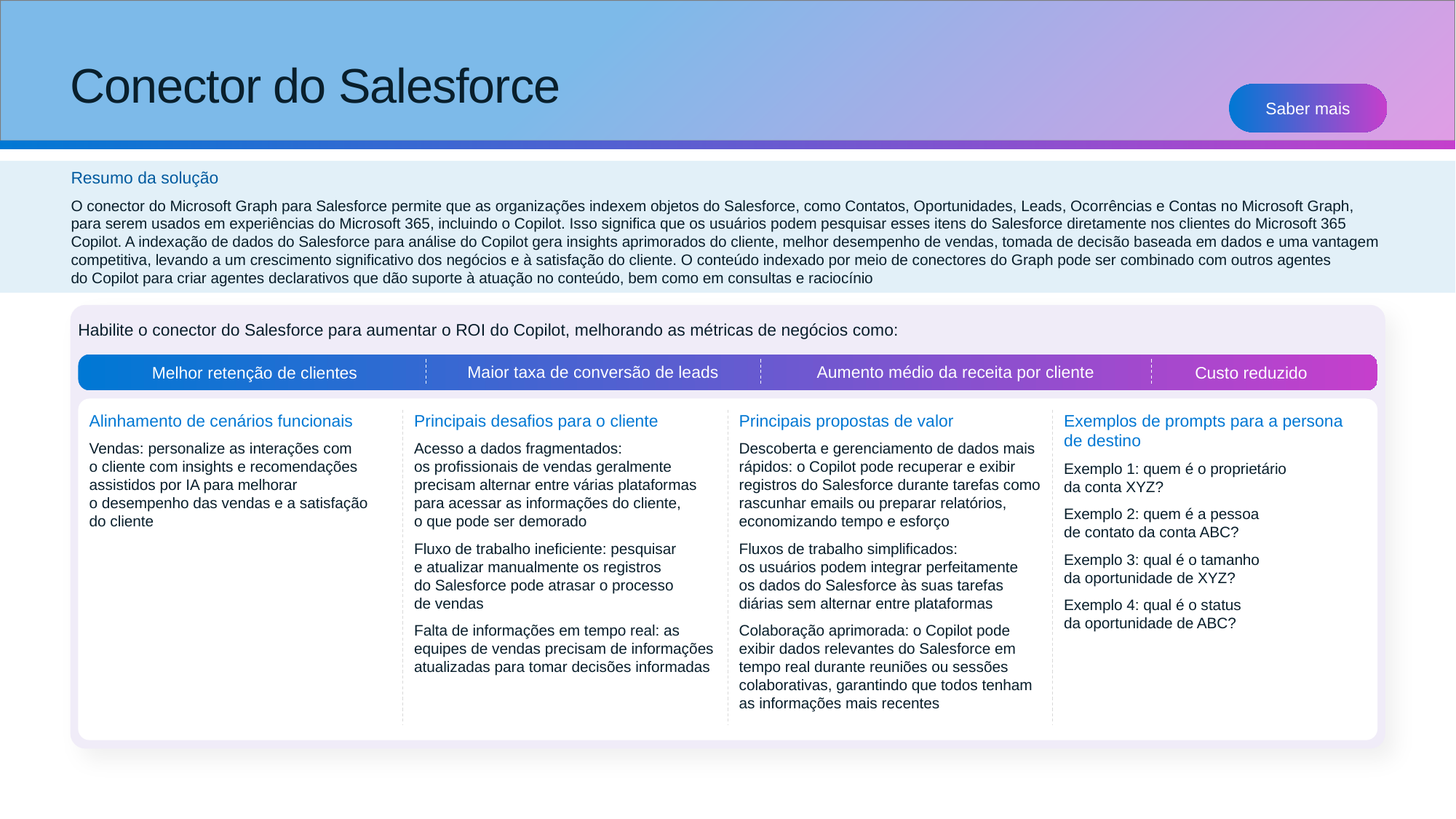

# Conector do Salesforce
Saber mais

Resumo da solução
O conector do Microsoft Graph para Salesforce permite que as organizações indexem objetos do Salesforce, como Contatos, Oportunidades, Leads, Ocorrências e Contas no Microsoft Graph,
para serem usados em experiências do Microsoft 365, incluindo o Copilot. Isso significa que os usuários podem pesquisar esses itens do Salesforce diretamente nos clientes do Microsoft 365 Copilot. A indexação de dados do Salesforce para análise do Copilot gera insights aprimorados do cliente, melhor desempenho de vendas, tomada de decisão baseada em dados e uma vantagem competitiva, levando a um crescimento significativo dos negócios e à satisfação do cliente. O conteúdo indexado por meio de conectores do Graph pode ser combinado com outros agentes
do Copilot para criar agentes declarativos que dão suporte à atuação no conteúdo, bem como em consultas e raciocínio

Habilite o conector do Salesforce para aumentar o ROI do Copilot, melhorando as métricas de negócios como:

Aumento médio da receita por cliente
Maior taxa de conversão de leads
Melhor retenção de clientes
Custo reduzido

Alinhamento de cenários funcionais
Vendas: personalize as interações com
o cliente com insights e recomendações assistidos por IA para melhorar
o desempenho das vendas e a satisfação
do cliente
Principais desafios para o cliente
Acesso a dados fragmentados:
os profissionais de vendas geralmente precisam alternar entre várias plataformas para acessar as informações do cliente,
o que pode ser demorado
Fluxo de trabalho ineficiente: pesquisar
e atualizar manualmente os registros
do Salesforce pode atrasar o processo
de vendas
Falta de informações em tempo real: as equipes de vendas precisam de informações atualizadas para tomar decisões informadas
Principais propostas de valor
Descoberta e gerenciamento de dados mais rápidos: o Copilot pode recuperar e exibir registros do Salesforce durante tarefas como rascunhar emails ou preparar relatórios, economizando tempo e esforço
Fluxos de trabalho simplificados:
os usuários podem integrar perfeitamente
os dados do Salesforce às suas tarefas diárias sem alternar entre plataformas
Colaboração aprimorada: o Copilot pode exibir dados relevantes do Salesforce em tempo real durante reuniões ou sessões colaborativas, garantindo que todos tenham as informações mais recentes
Exemplos de prompts para a persona
de destino
Exemplo 1: quem é o proprietário
da conta XYZ?
Exemplo 2: quem é a pessoa
de contato da conta ABC?
Exemplo 3: qual é o tamanho
da oportunidade de XYZ?
Exemplo 4: qual é o status
da oportunidade de ABC?